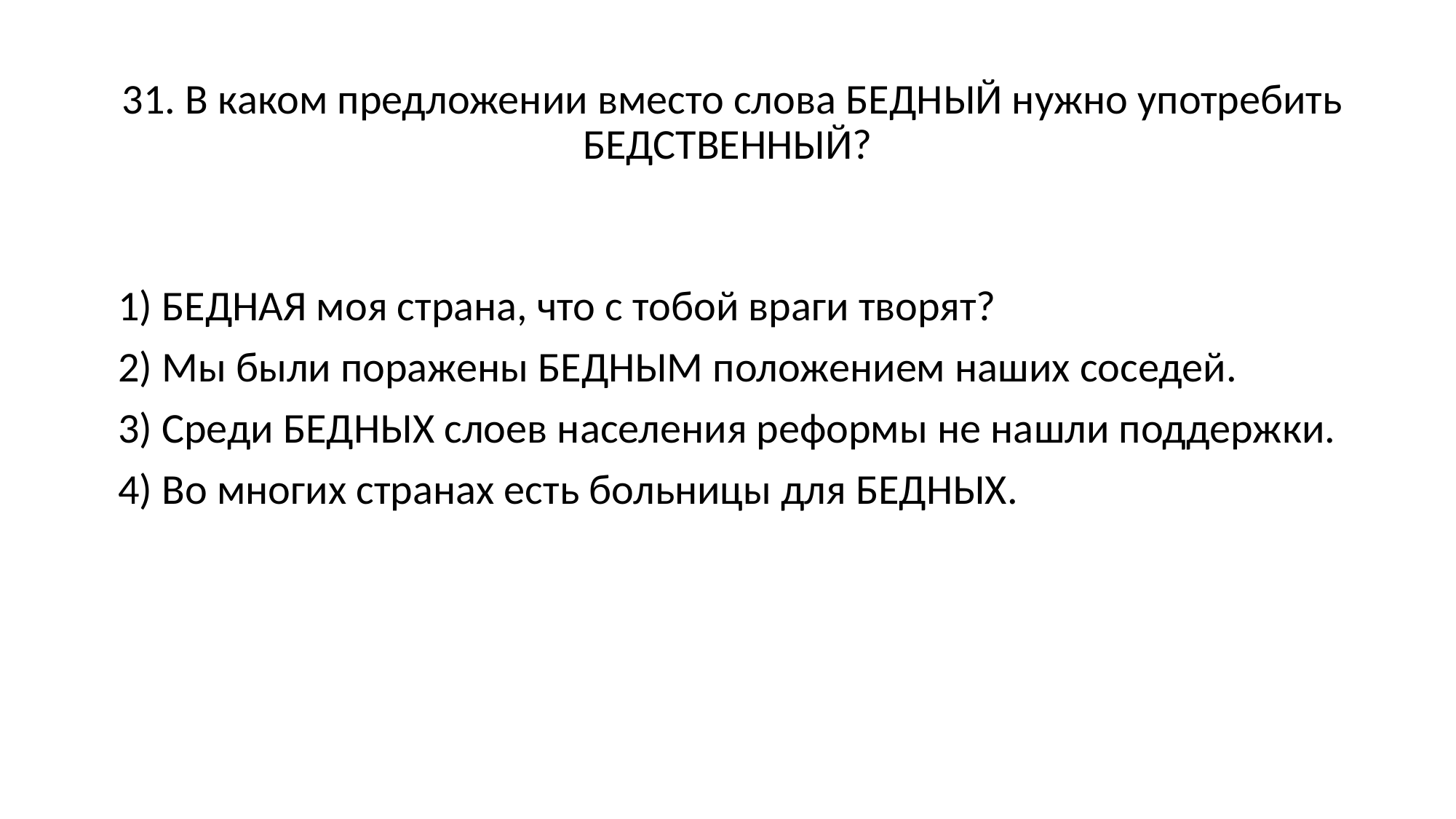

# 31. В каком предложении вместо слова БЕДНЫЙ нужно употребить БЕДСТВЕННЫЙ?
1) БЕДНАЯ моя страна, что с тобой враги творят?
2) Мы были поражены БЕДНЫМ положением наших соседей.
3) Среди БЕДНЫХ слоев населения реформы не нашли поддержки.
4) Во многих странах есть больницы для БЕДНЫХ.